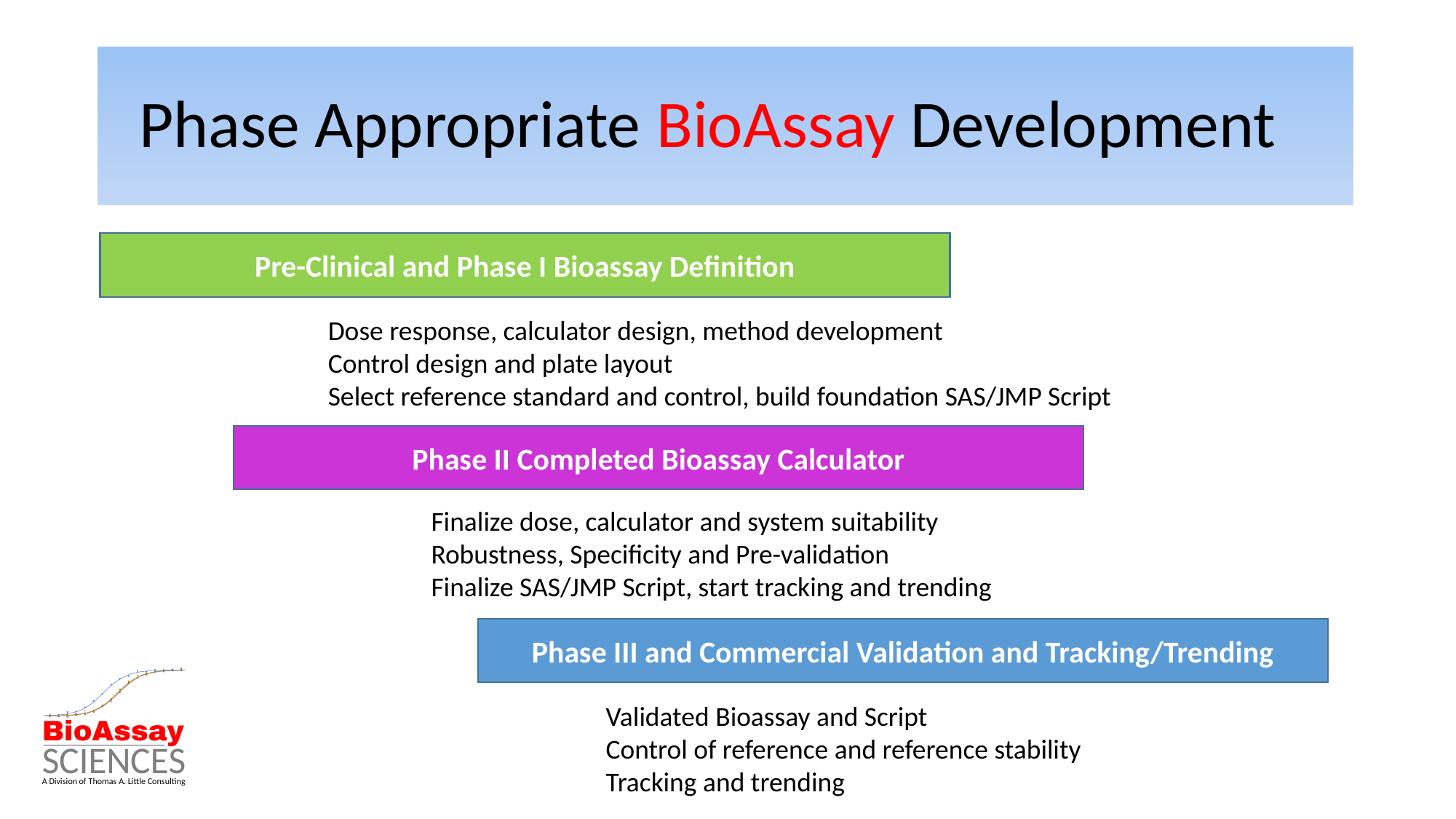

# Phase Appropriate BioAssay Development
Pre-Clinical and Phase I Bioassay Definition
Dose response, calculator design, method development
Control design and plate layout
Select reference standard and control, build foundation SAS/JMP Script

Phase II Completed Bioassay Calculator
Finalize dose, calculator and system suitability
Robustness, Specificity and Pre-validation
Finalize SAS/JMP Script, start tracking and trending

Phase III and Commercial Validation and Tracking/Trending
Validated Bioassay and Script
Control of reference and reference stability
Tracking and trending